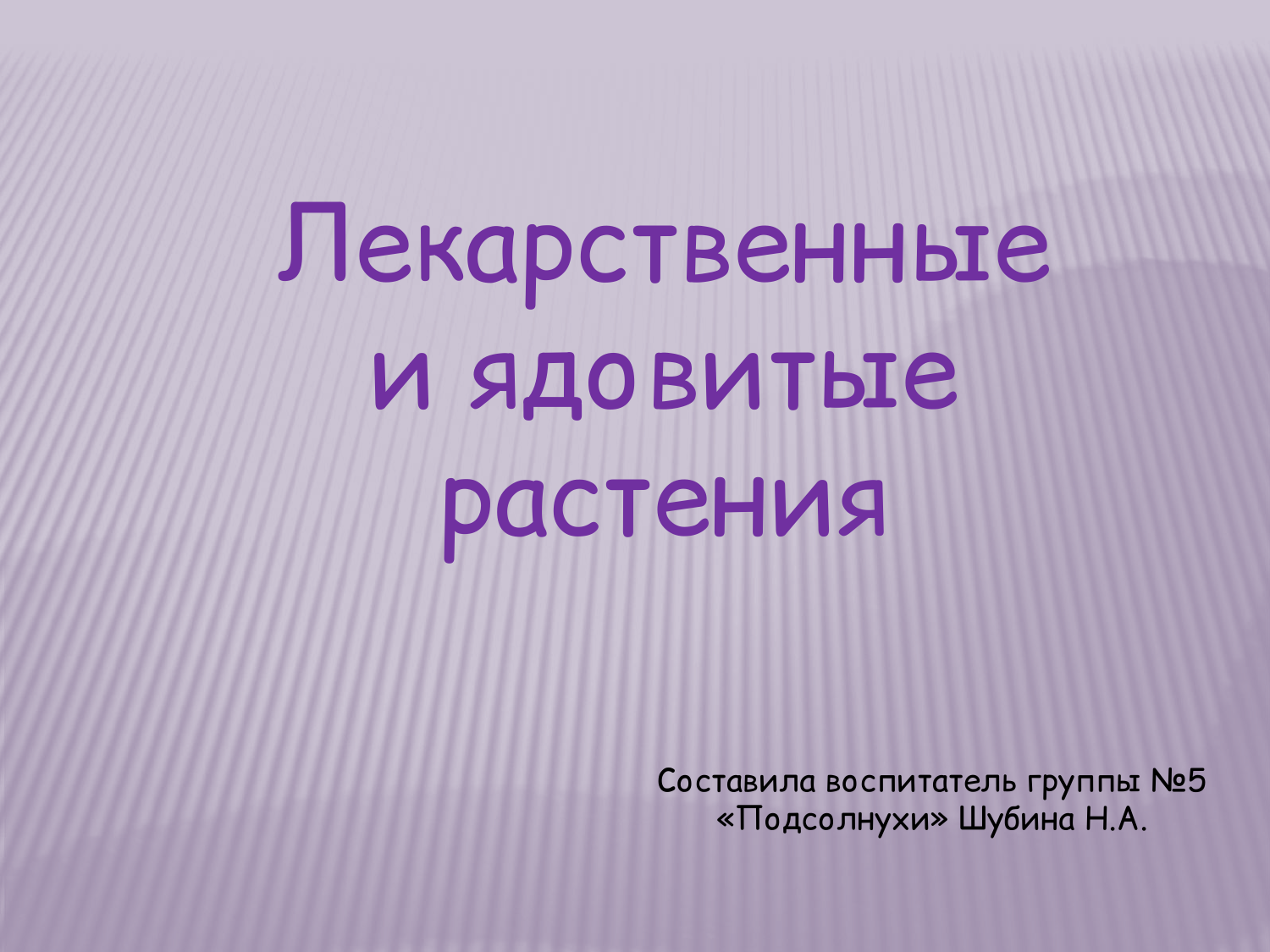

Лекарственные и ядовитые растения
Составила воспитатель группы №5 «Подсолнухи» Шубина Н.А.